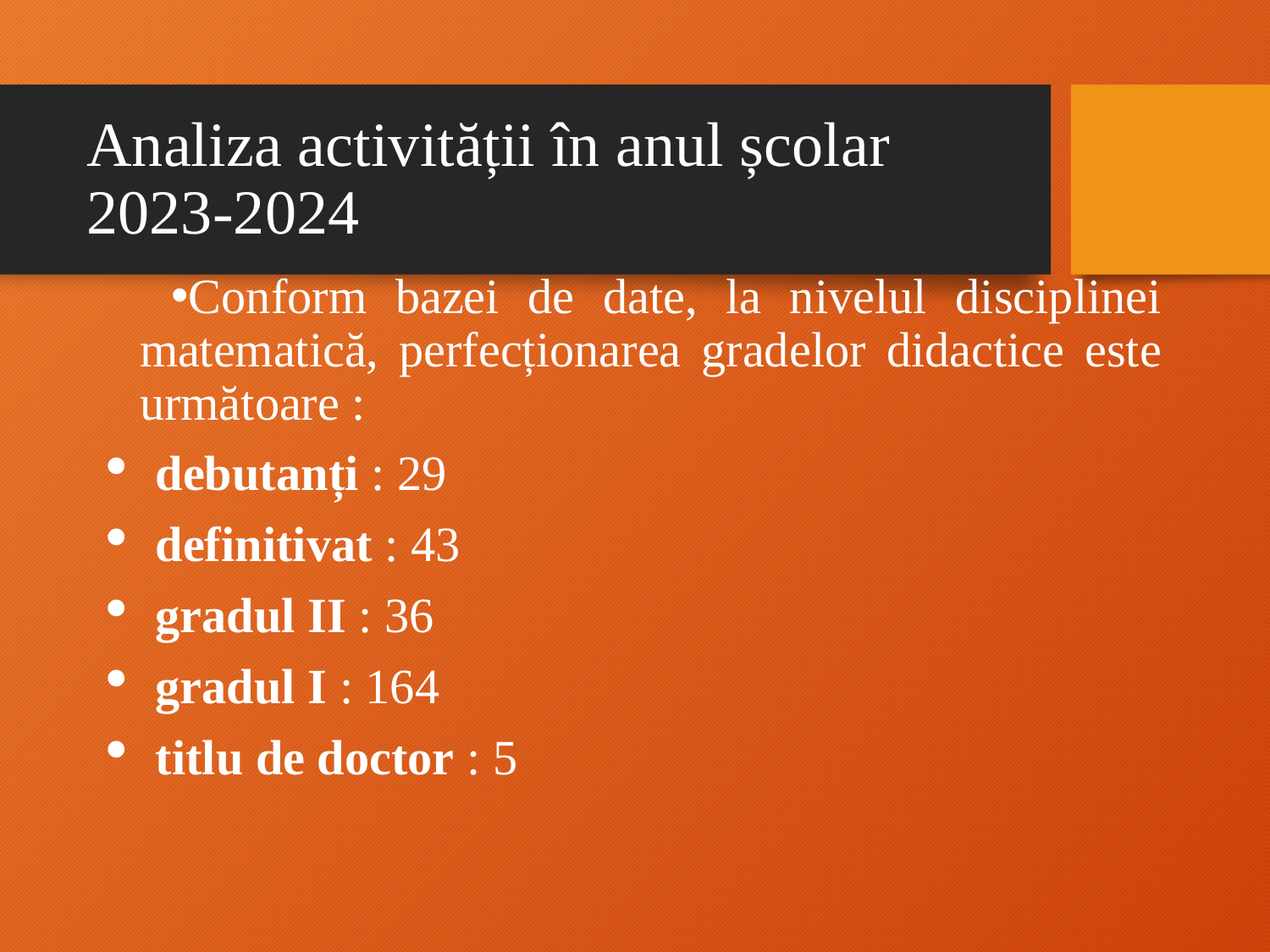

# Analiza activității în anul școlar 2023-2024
Conform bazei de date, la nivelul disciplinei matematică, perfecționarea gradelor didactice este următoare :
debutanți : 29
definitivat : 43
gradul II : 36
gradul I : 164
titlu de doctor : 5